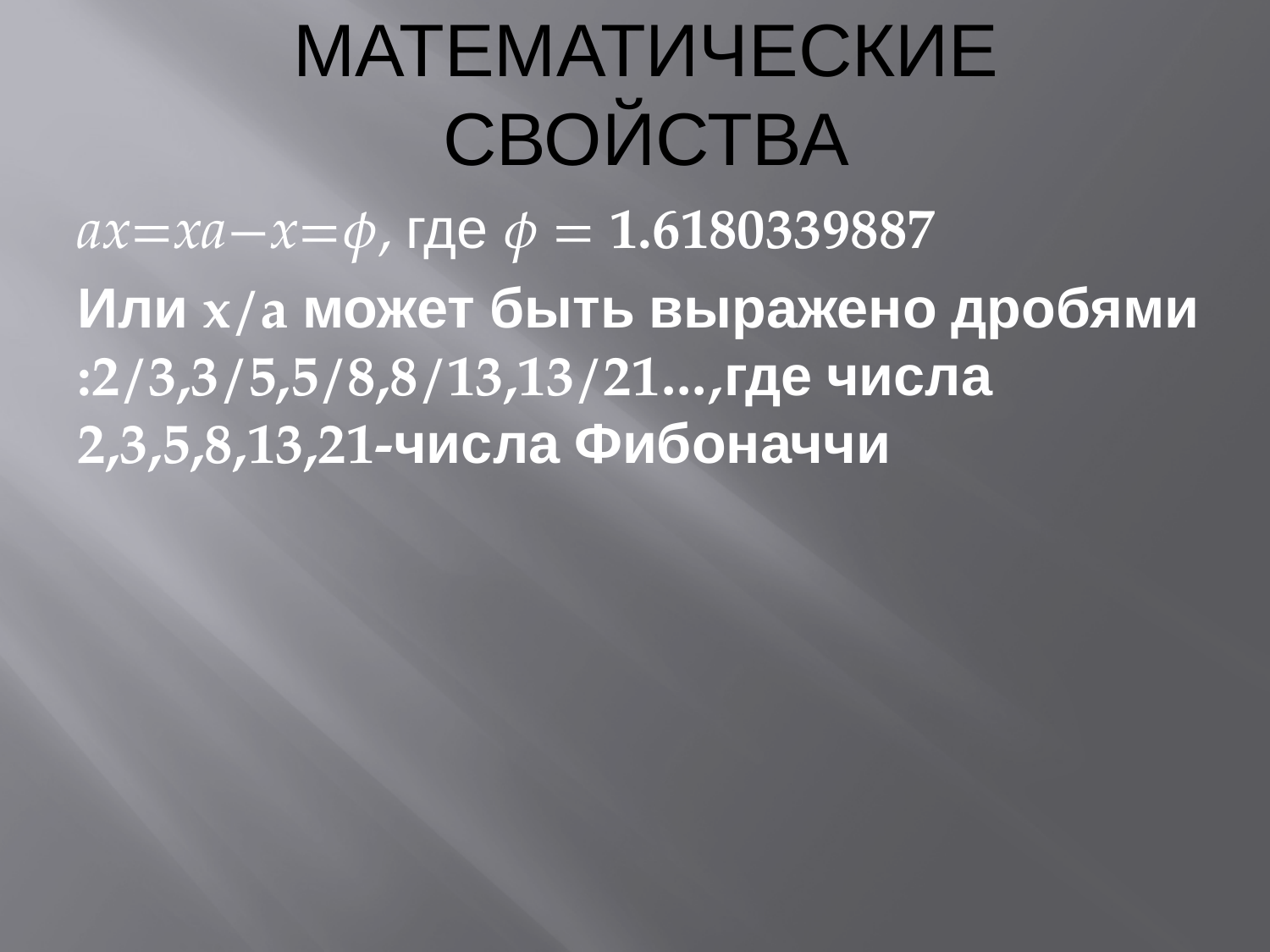

# Математические свойства
ax=xa−x=ϕ, где ϕ = 1.6180339887
Или x/a может быть выражено дробями :2/3,3/5,5/8,8/13,13/21…,где числа 2,3,5,8,13,21-числа Фибоначчи